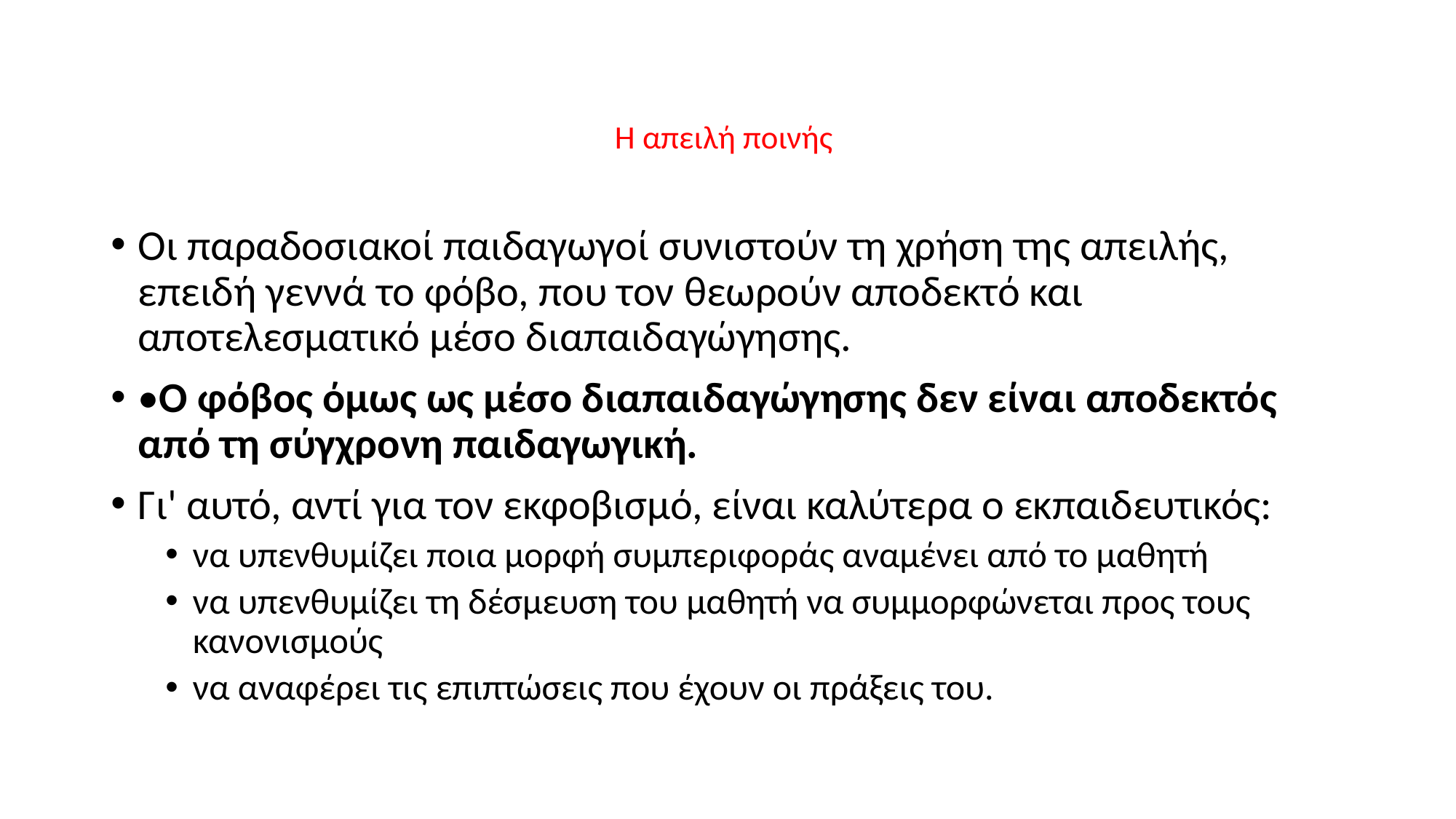

# Η απειλή ποινής
Οι παραδοσιακοί παιδαγωγοί συνιστούν τη χρήση της απειλής, επειδή γεννά το φόβο, που τον θεωρούν αποδεκτό και αποτελεσματικό μέσο διαπαιδαγώγησης.
•Ο φόβος όμως ως μέσο διαπαιδαγώγησης δεν είναι αποδεκτός από τη σύγχρονη παιδαγωγική.
Γι' αυτό, αντί για τον εκφοβισμό, είναι καλύτερα ο εκπαιδευτικός:
να υπενθυμίζει ποια μορφή συμπεριφοράς αναμένει από το μαθητή
να υπενθυμίζει τη δέσμευση του μαθητή να συμμορφώνεται προς τους κανονισμούς
να αναφέρει τις επιπτώσεις που έχουν οι πράξεις του.